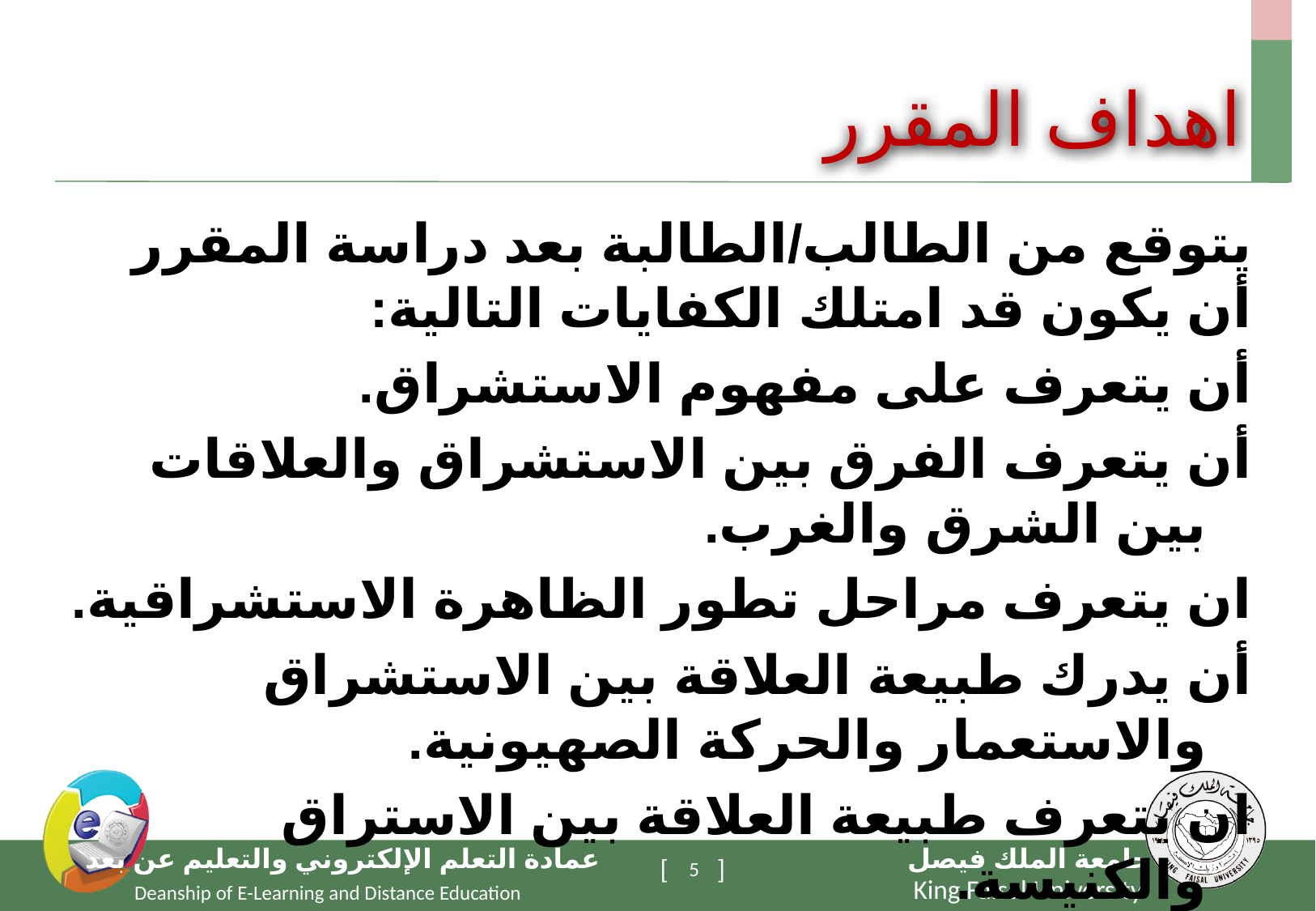

اهداف المقرر
يتوقع من الطالب/الطالبة بعد دراسة المقرر أن يكون قد امتلك الكفايات التالية:
أن يتعرف على مفهوم الاستشراق.
أن يتعرف الفرق بين الاستشراق والعلاقات بين الشرق والغرب.
ان يتعرف مراحل تطور الظاهرة الاستشراقية.
أن يدرك طبيعة العلاقة بين الاستشراق والاستعمار والحركة الصهيونية.
ان يتعرف طبيعة العلاقة بين الاستراق والكنيسة.
5